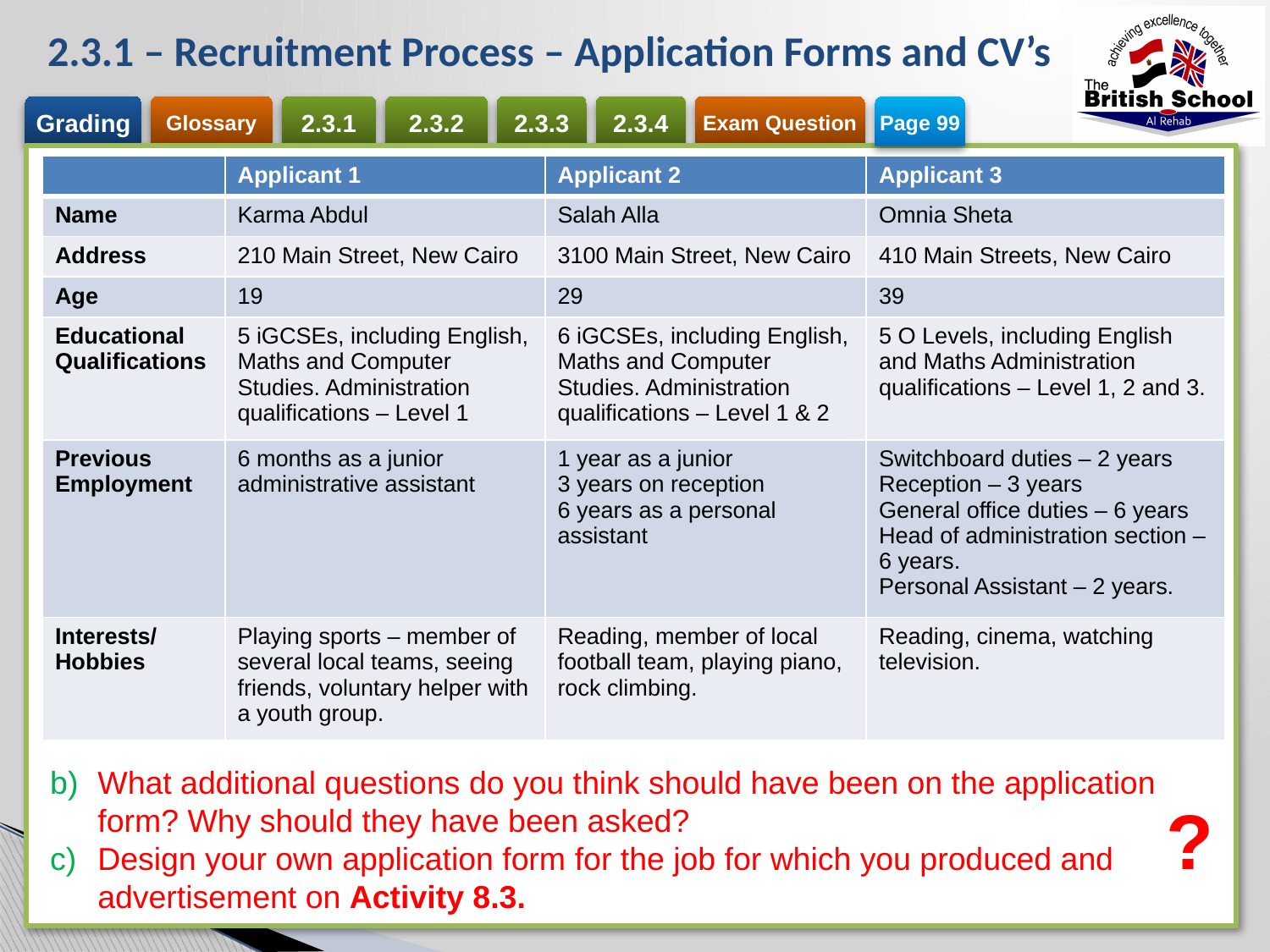

# 2.3.1 – Recruitment Process – Application Forms and CV’s
Page 99
|  | Applicant 1 | Applicant 2 | Applicant 3 |
| --- | --- | --- | --- |
| Name | Karma Abdul | Salah Alla | Omnia Sheta |
| Address | 210 Main Street, New Cairo | 3100 Main Street, New Cairo | 410 Main Streets, New Cairo |
| Age | 19 | 29 | 39 |
| Educational Qualifications | 5 iGCSEs, including English, Maths and Computer Studies. Administration qualifications – Level 1 | 6 iGCSEs, including English, Maths and Computer Studies. Administration qualifications – Level 1 & 2 | 5 O Levels, including English and Maths Administration qualifications – Level 1, 2 and 3. |
| Previous Employment | 6 months as a junior administrative assistant | 1 year as a junior 3 years on reception 6 years as a personal assistant | Switchboard duties – 2 years Reception – 3 years General office duties – 6 years Head of administration section – 6 years. Personal Assistant – 2 years. |
| Interests/ Hobbies | Playing sports – member of several local teams, seeing friends, voluntary helper with a youth group. | Reading, member of local football team, playing piano, rock climbing. | Reading, cinema, watching television. |
What additional questions do you think should have been on the application form? Why should they have been asked?
Design your own application form for the job for which you produced and advertisement on Activity 8.3.
?